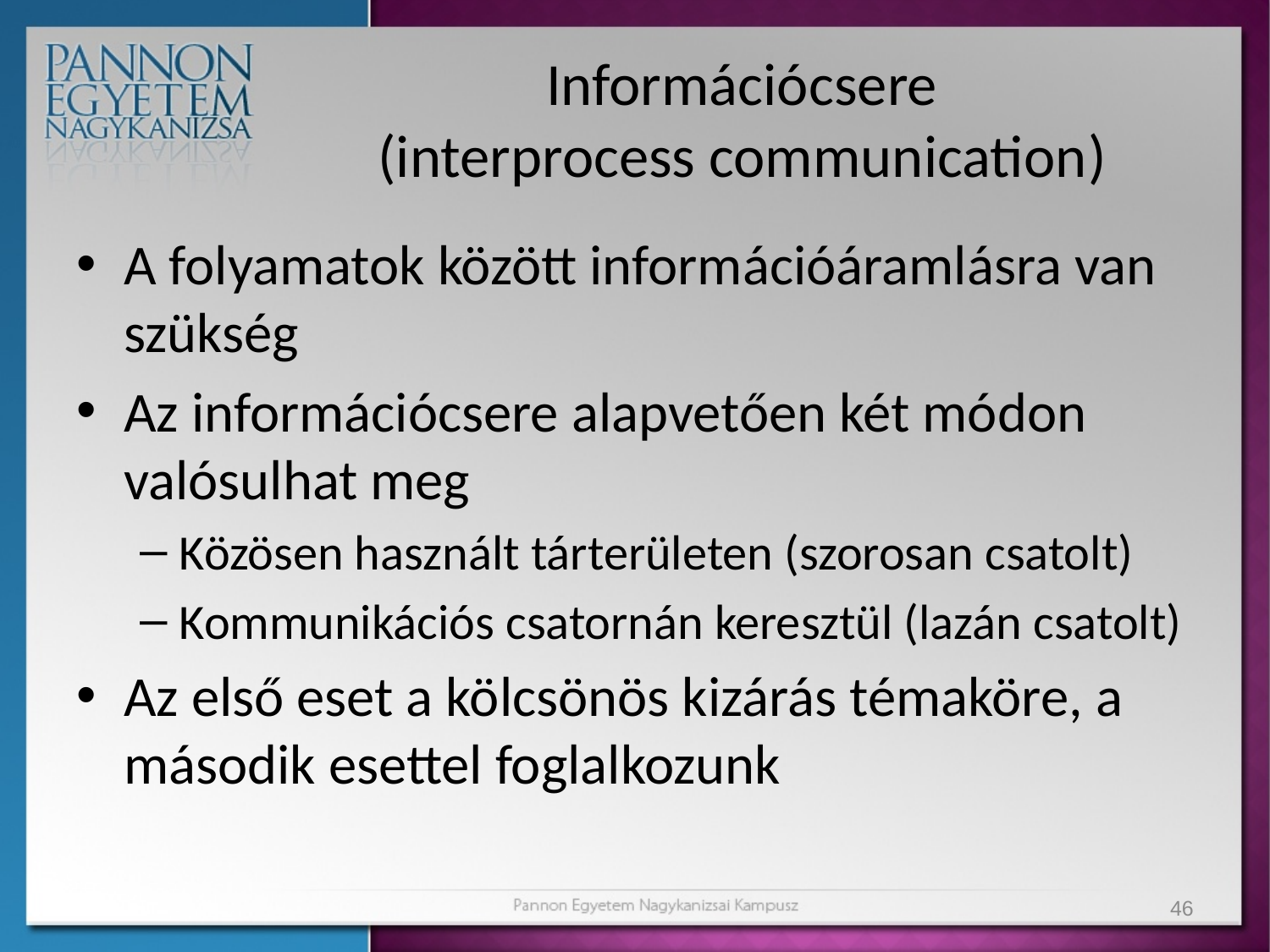

# Információcsere (interprocess communication)
A folyamatok között információáramlásra van szükség
Az információcsere alapvetően két módon valósulhat meg
Közösen használt tárterületen (szorosan csatolt)
Kommunikációs csatornán keresztül (lazán csatolt)
Az első eset a kölcsönös kizárás témaköre, a második esettel foglalkozunk
46